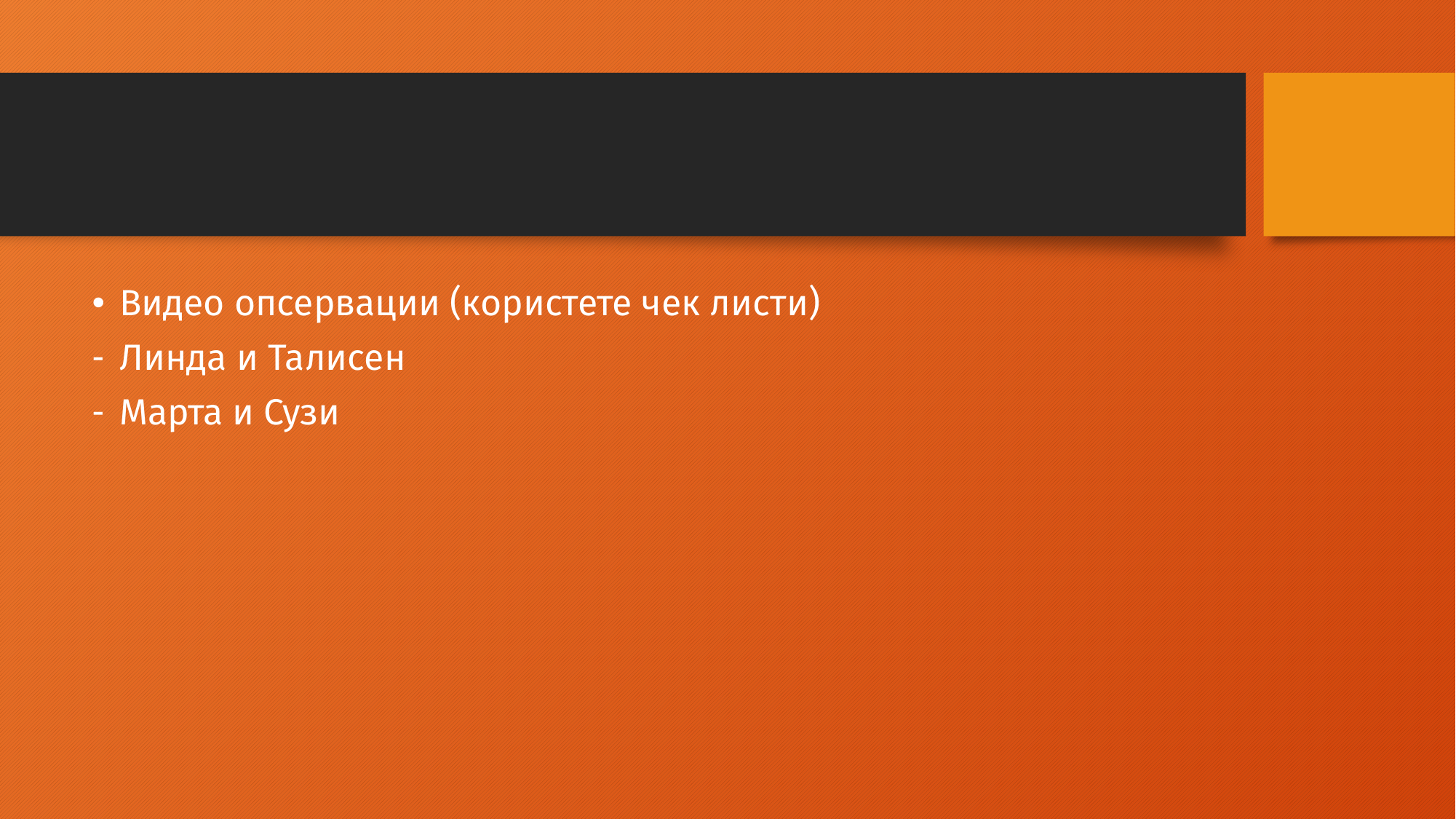

#
Видео опсервации (користете чек листи)
Линда и Талисен
Марта и Сузи